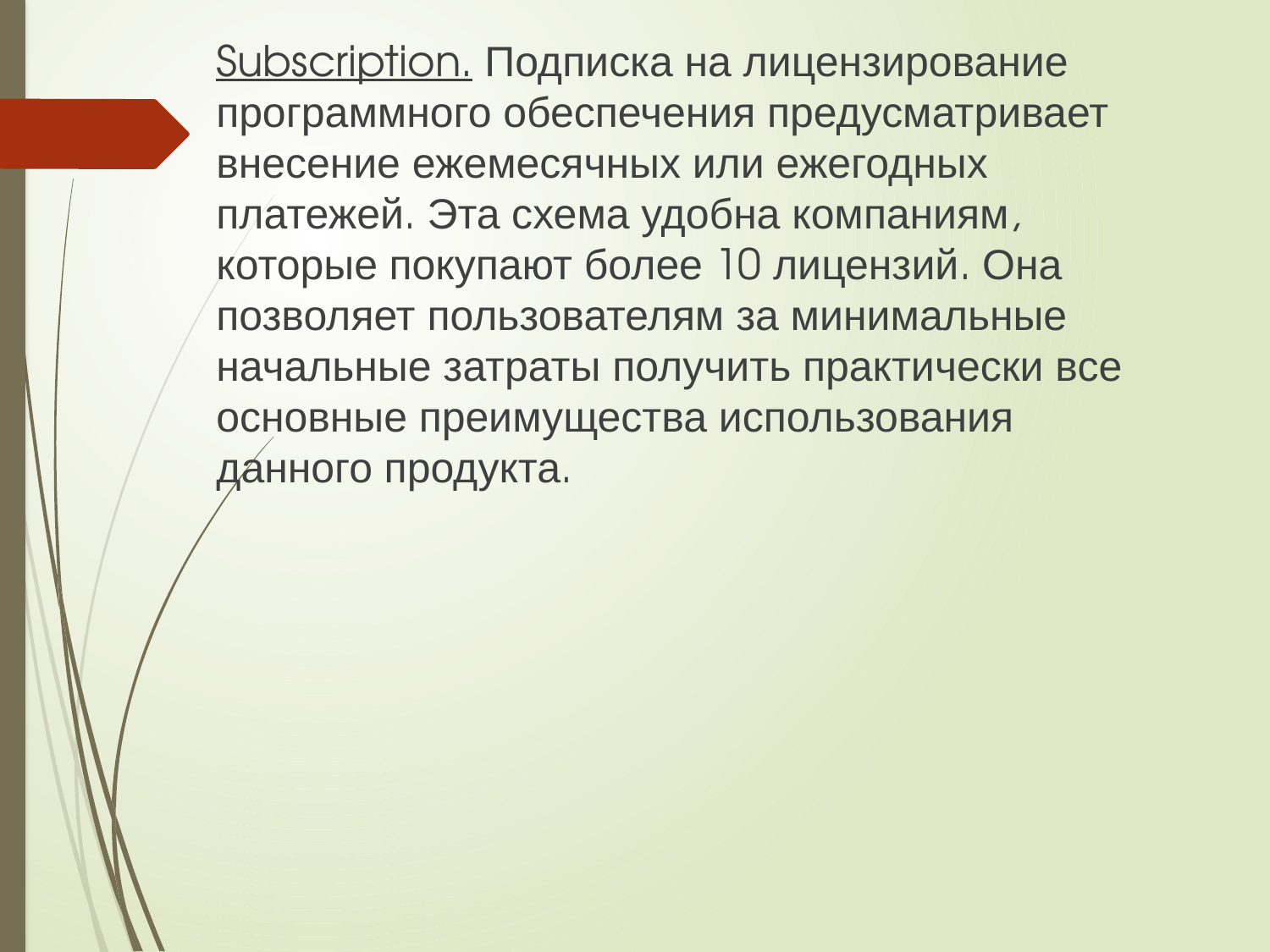

Subscription. Подписка на лицензирование программного обеспечения предусматривает внесение ежемесячных или ежегодных платежей. Эта схема удобна компаниям, которые покупают более 10 лицензий. Она позволяет пользователям за минимальные начальные затраты получить практически все основные преимущества использования данного продукта.